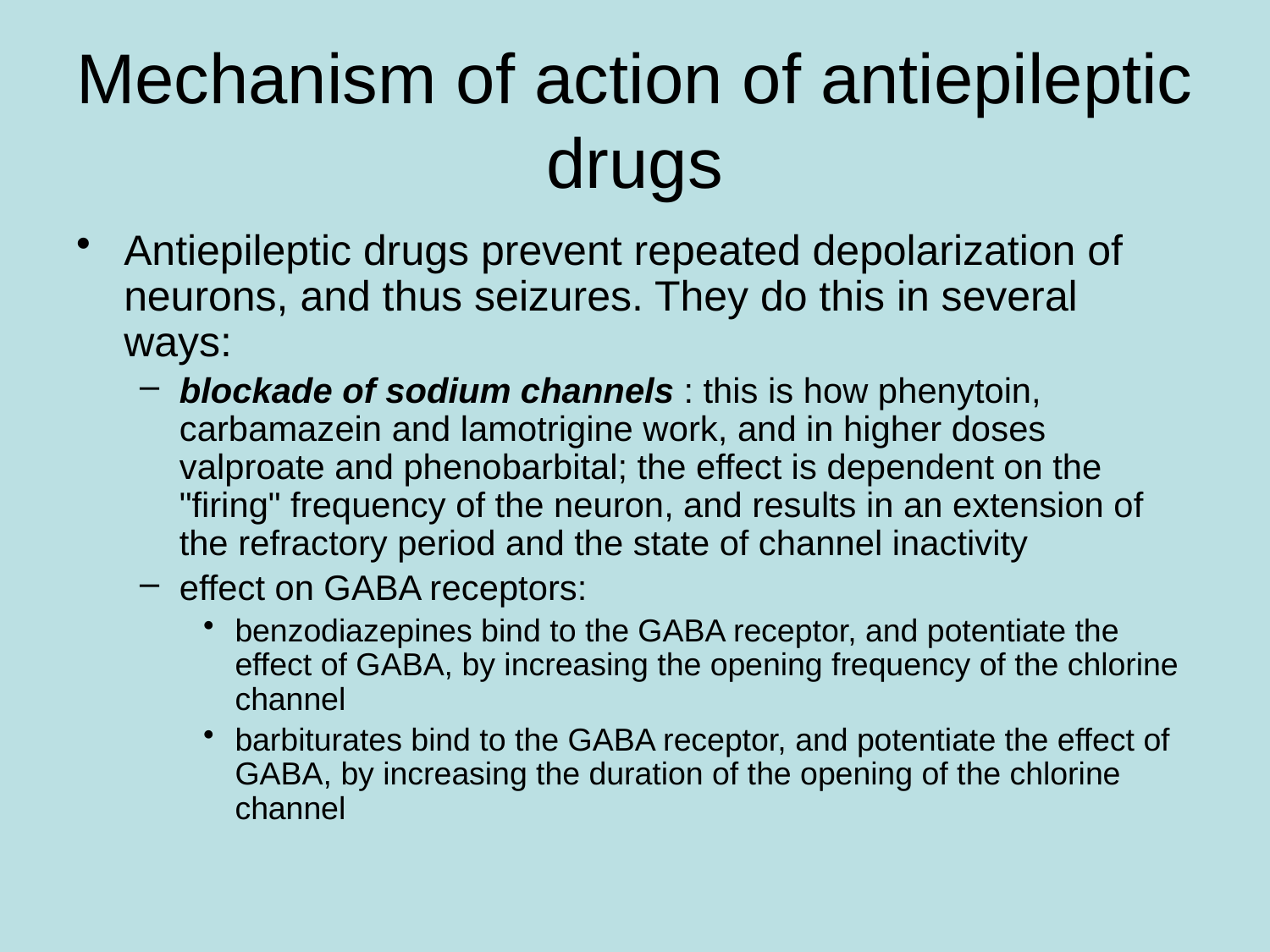

# Mechanism of action of antiepileptic drugs
Antiepileptic drugs prevent repeated depolarization of neurons, and thus seizures. They do this in several ways:
blockade of sodium channels : this is how phenytoin, carbamazein and lamotrigine work, and in higher doses valproate and phenobarbital; the effect is dependent on the "firing" frequency of the neuron, and results in an extension of the refractory period and the state of channel inactivity
effect on GABA receptors:
benzodiazepines bind to the GABA receptor, and potentiate the effect of GABA, by increasing the opening frequency of the chlorine channel
barbiturates bind to the GABA receptor, and potentiate the effect of GABA, by increasing the duration of the opening of the chlorine channel